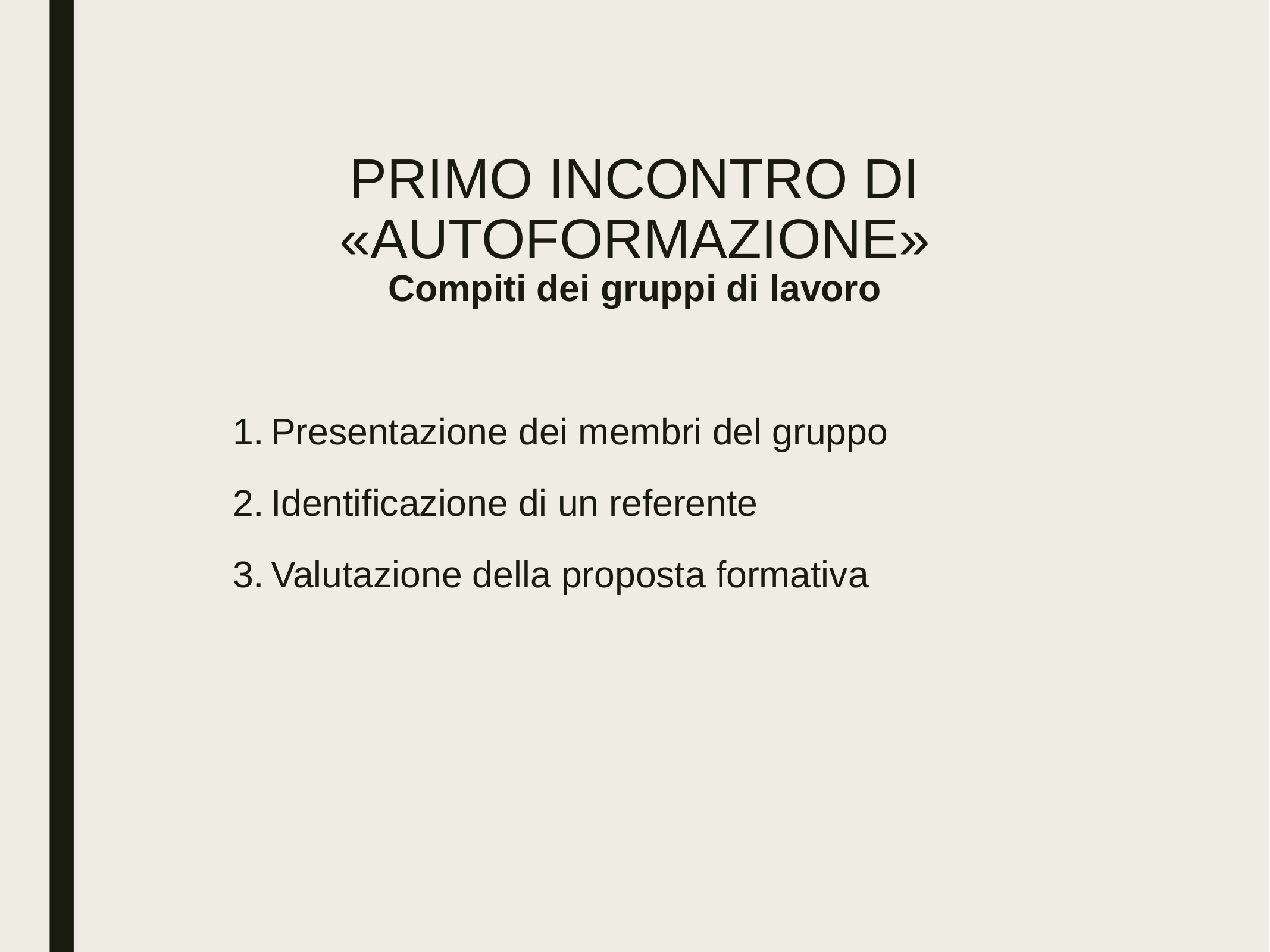

# PRIMO INCONTRO DI «AUTOFORMAZIONE»
Compiti dei gruppi di lavoro

Presentazione dei membri del gruppo
Identificazione di un referente
Valutazione della proposta formativa